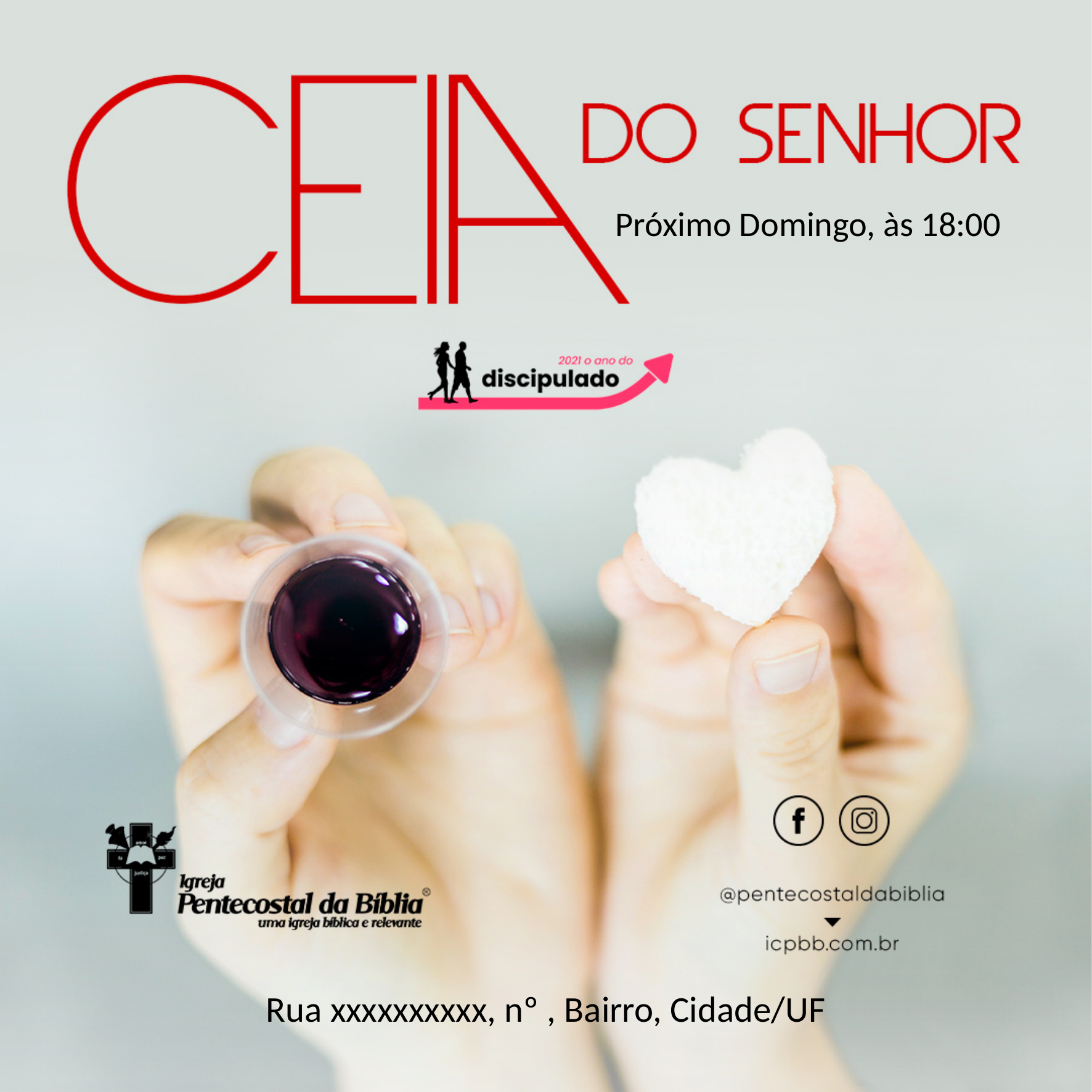

Próximo Domingo, às 18:00
Rua xxxxxxxxxx, nº , Bairro, Cidade/UF